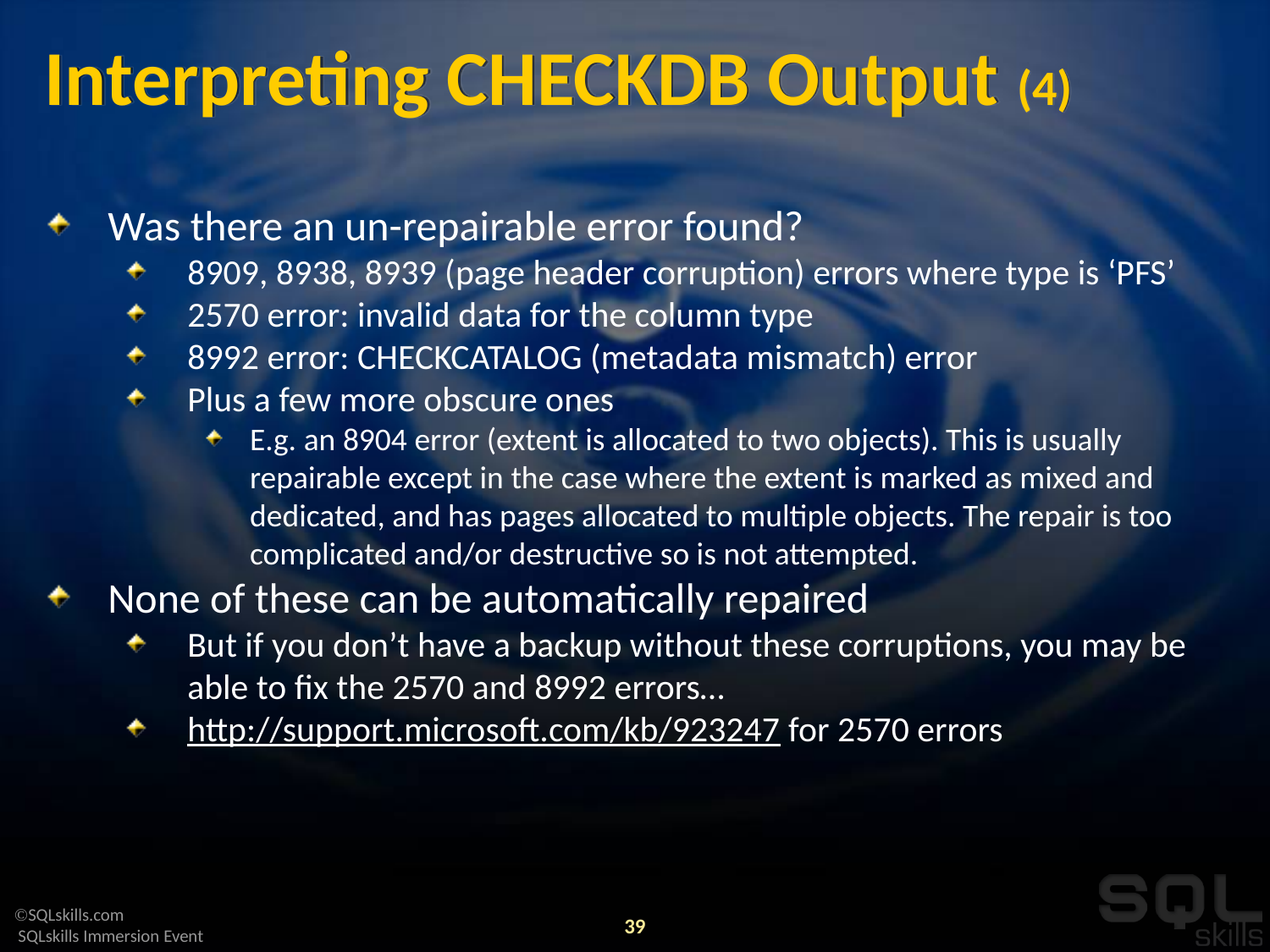

# Interpreting CHECKDB Output (4)
Was there an un-repairable error found?
8909, 8938, 8939 (page header corruption) errors where type is ‘PFS’
2570 error: invalid data for the column type
8992 error: CHECKCATALOG (metadata mismatch) error
Plus a few more obscure ones
E.g. an 8904 error (extent is allocated to two objects). This is usually repairable except in the case where the extent is marked as mixed and dedicated, and has pages allocated to multiple objects. The repair is too complicated and/or destructive so is not attempted.
None of these can be automatically repaired
But if you don’t have a backup without these corruptions, you may be able to fix the 2570 and 8992 errors…
http://support.microsoft.com/kb/923247 for 2570 errors
39